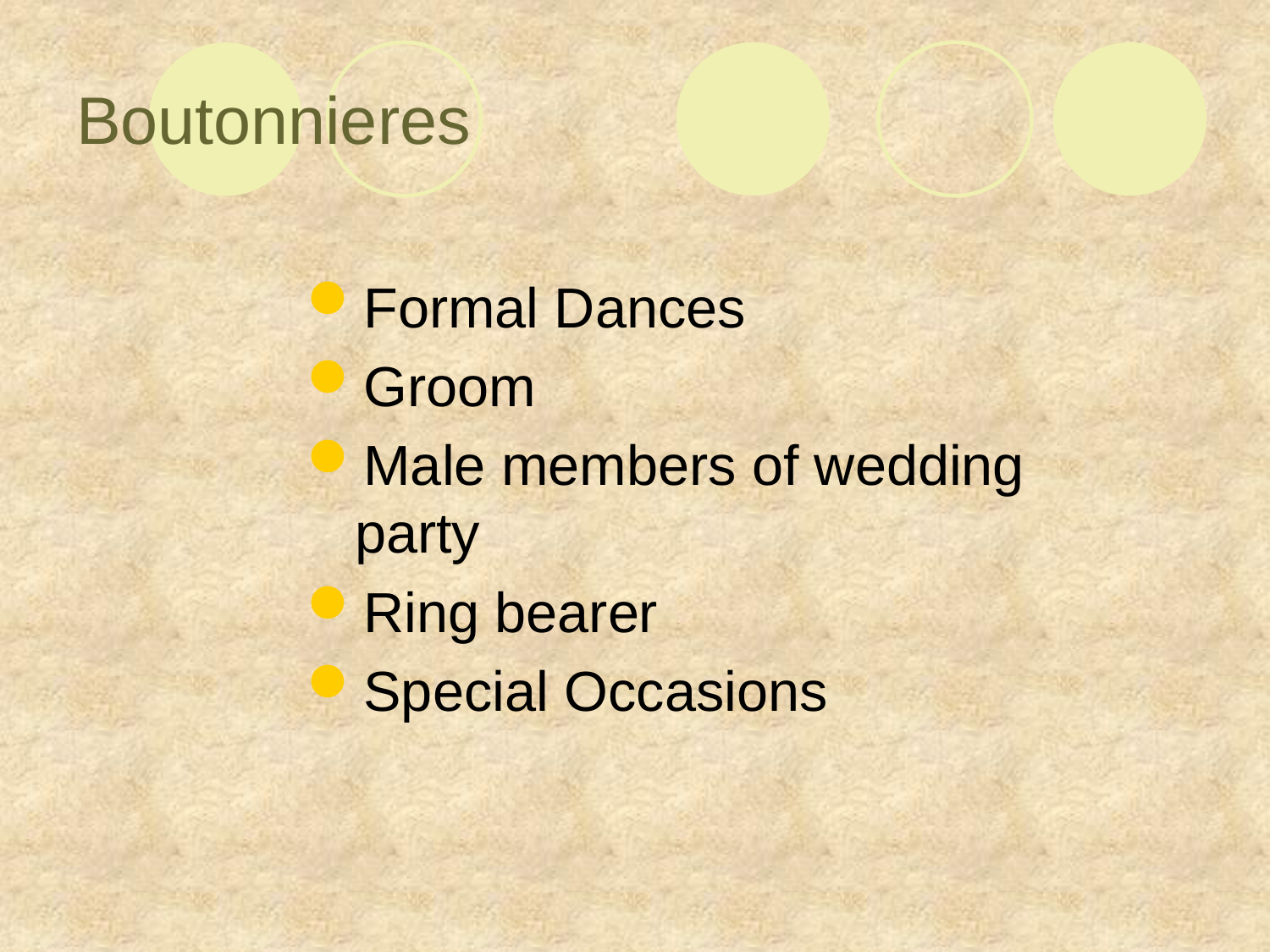

# Boutonnieres
Formal Dances
Groom
Male members of wedding party
Ring bearer
Special Occasions